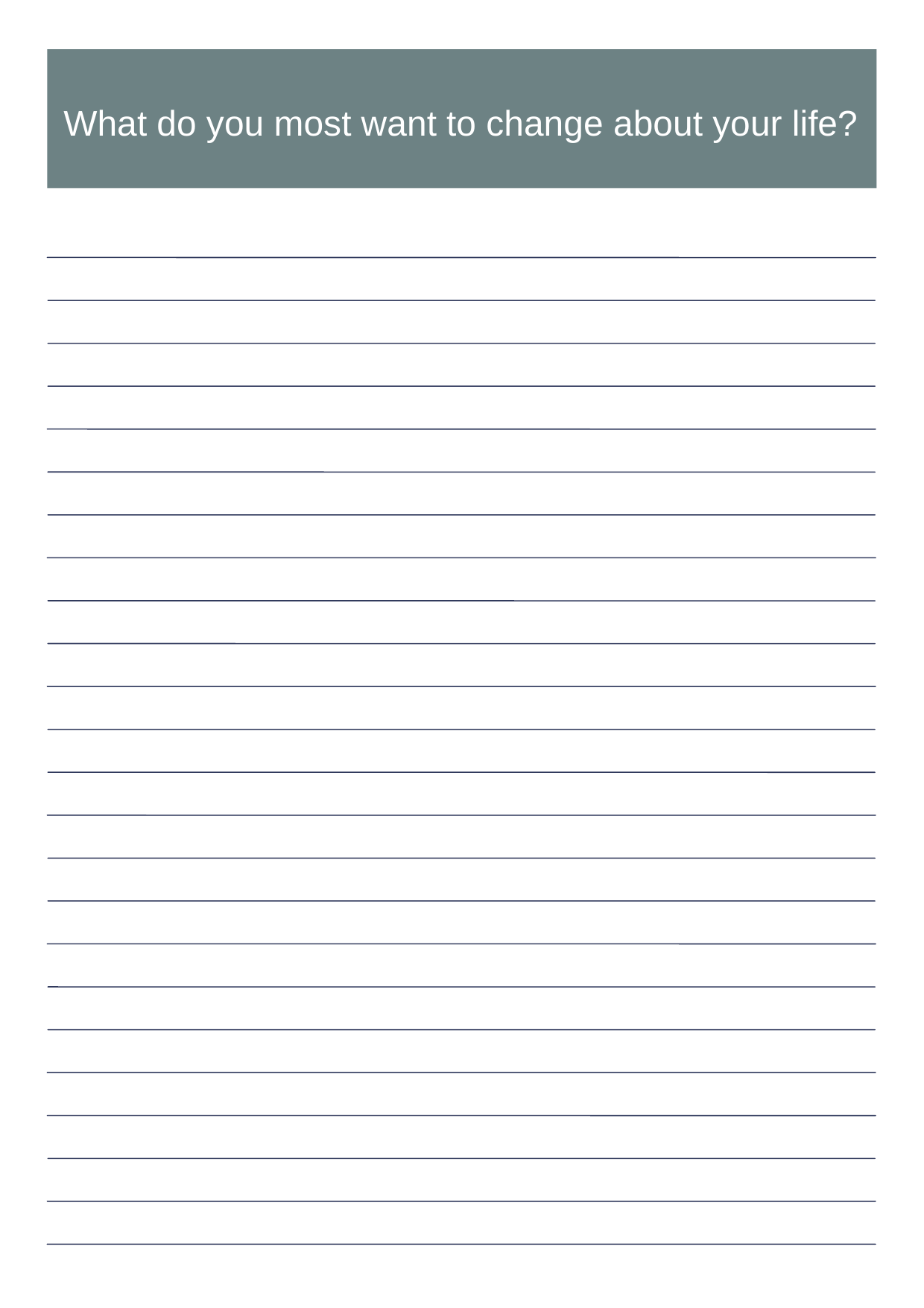

What do you most want to change about your life?